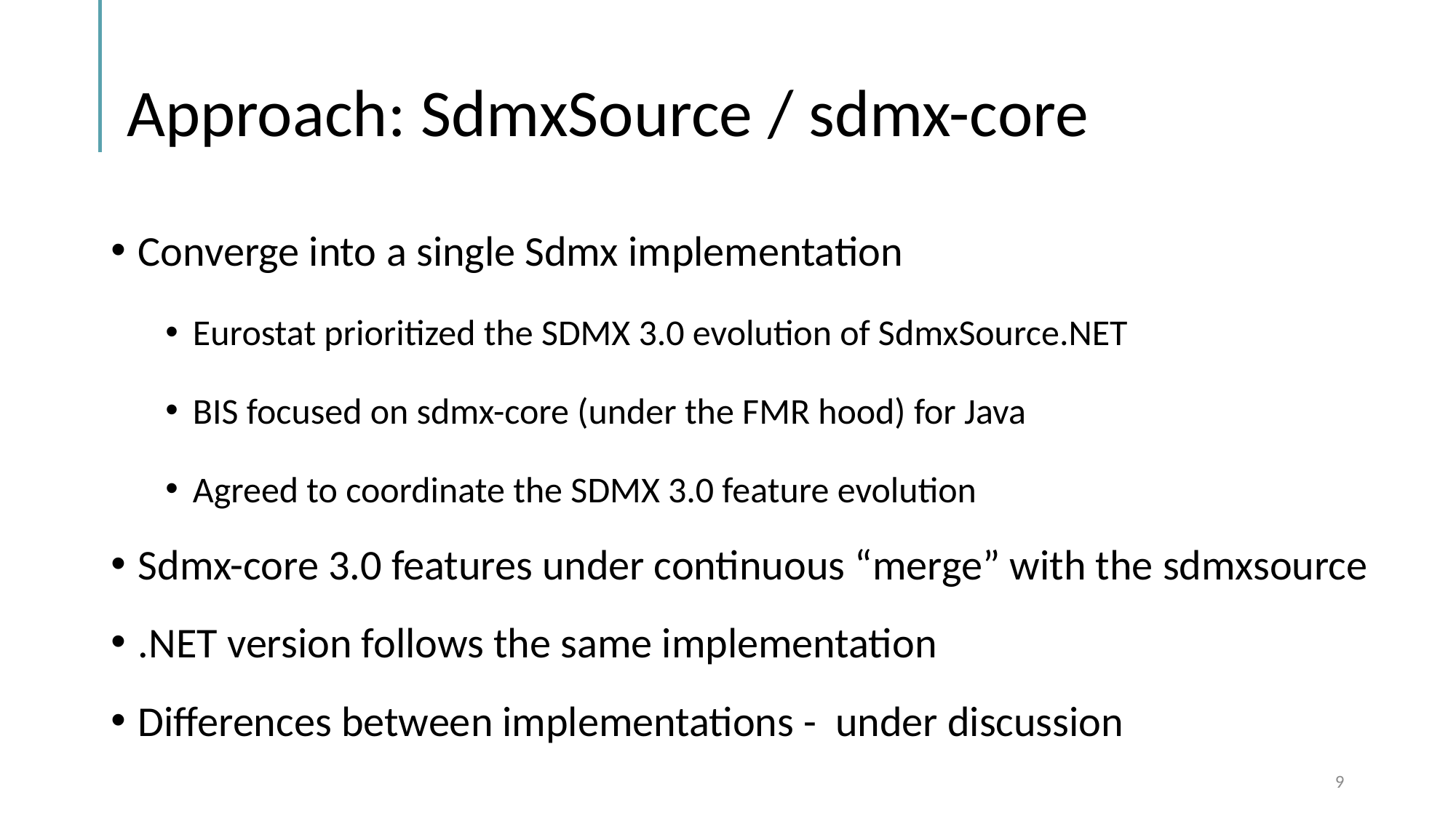

# Approach: SdmxSource / sdmx-core
Converge into a single Sdmx implementation
Eurostat prioritized the SDMX 3.0 evolution of SdmxSource.NET
BIS focused on sdmx-core (under the FMR hood) for Java
Agreed to coordinate the SDMX 3.0 feature evolution
Sdmx-core 3.0 features under continuous “merge” with the sdmxsource
.NET version follows the same implementation
Differences between implementations -  under discussion
9